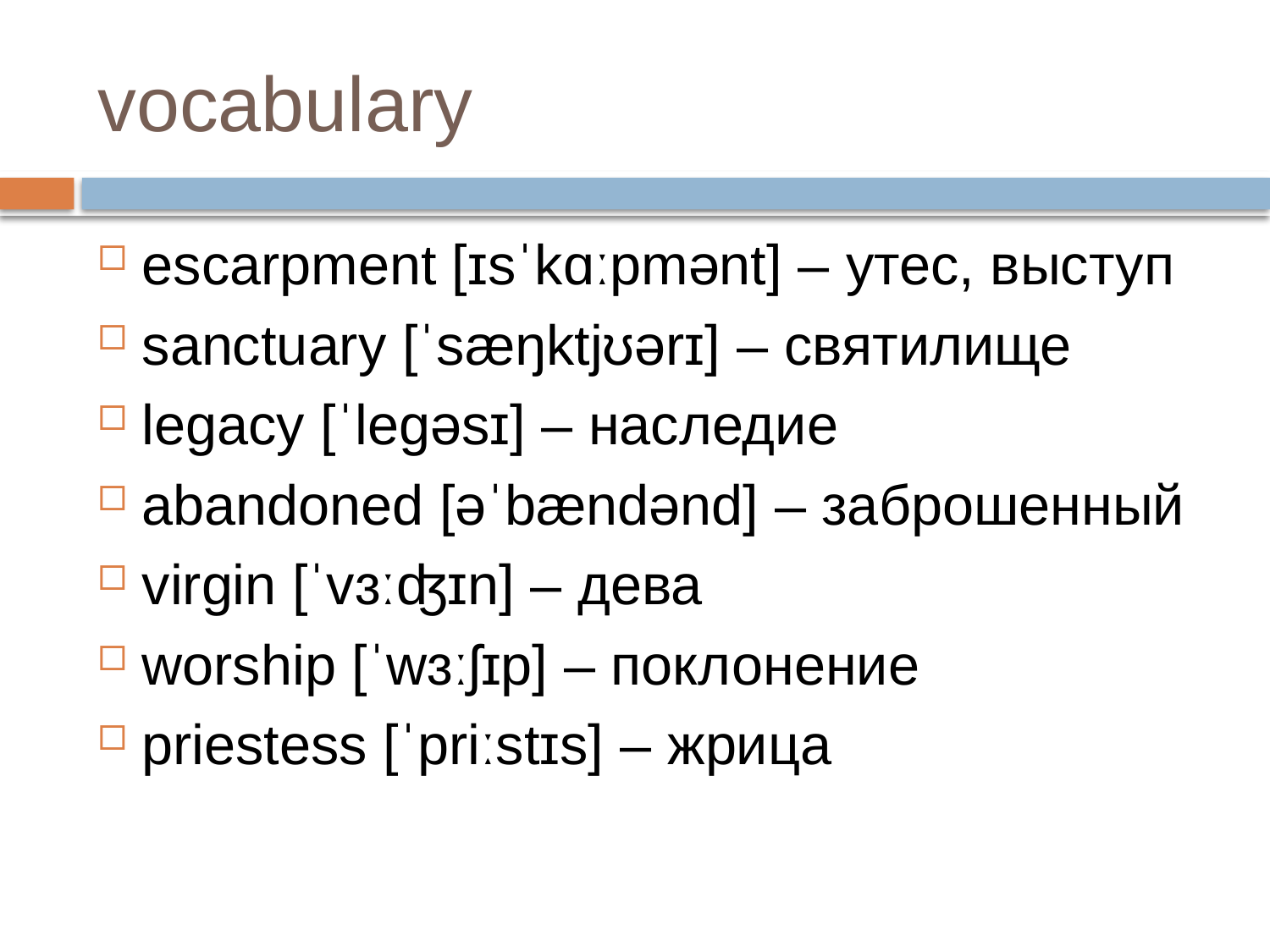

# vocabulary
escarpment [ɪsˈkɑːpmənt] – утес, выступ
sanctuary [ˈsæŋktjʊərɪ] – святилище
legacy [ˈlegəsɪ] – наследие
abandoned [əˈbændənd] – заброшенный
virgin [ˈvɜːʤɪn] – дева
worship [ˈwɜːʃɪp] – поклонение
priestess [ˈpriːstɪs] – жрица